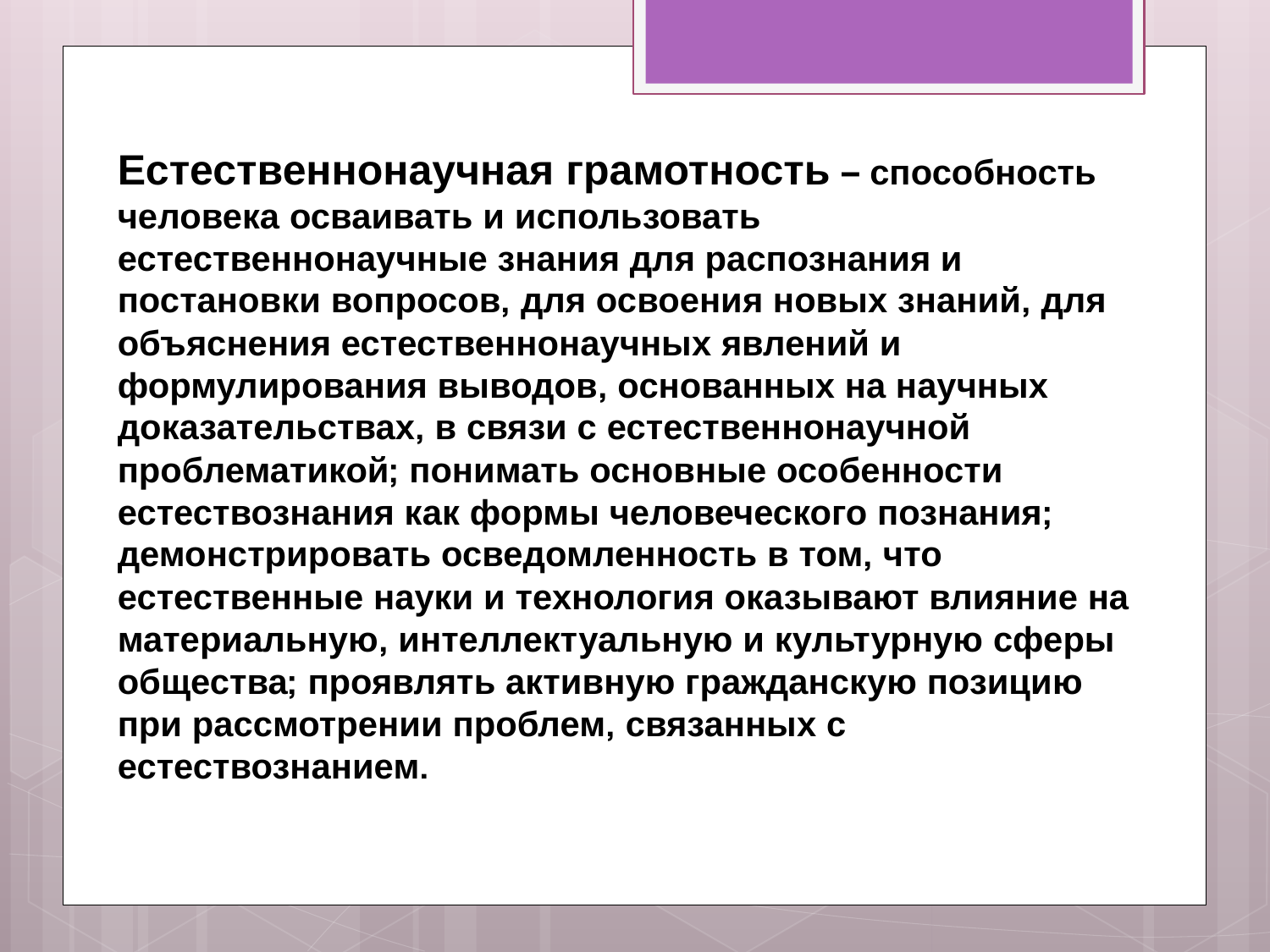

Естественнонаучная грамотность – способность человека осваивать и использовать естественнонаучные знания для распознания и постановки вопросов, для освоения новых знаний, для объяснения естественнонаучных явлений и формулирования выводов, основанных на научных доказательствах, в связи с естественнонаучной проблематикой; понимать основные особенности естествознания как формы человеческого познания; демонстрировать осведомленность в том, что естественные науки и технология оказывают влияние на материальную, интеллектуальную и культурную сферы общества; проявлять активную гражданскую позицию при рассмотрении проблем, связанных с естествознанием.